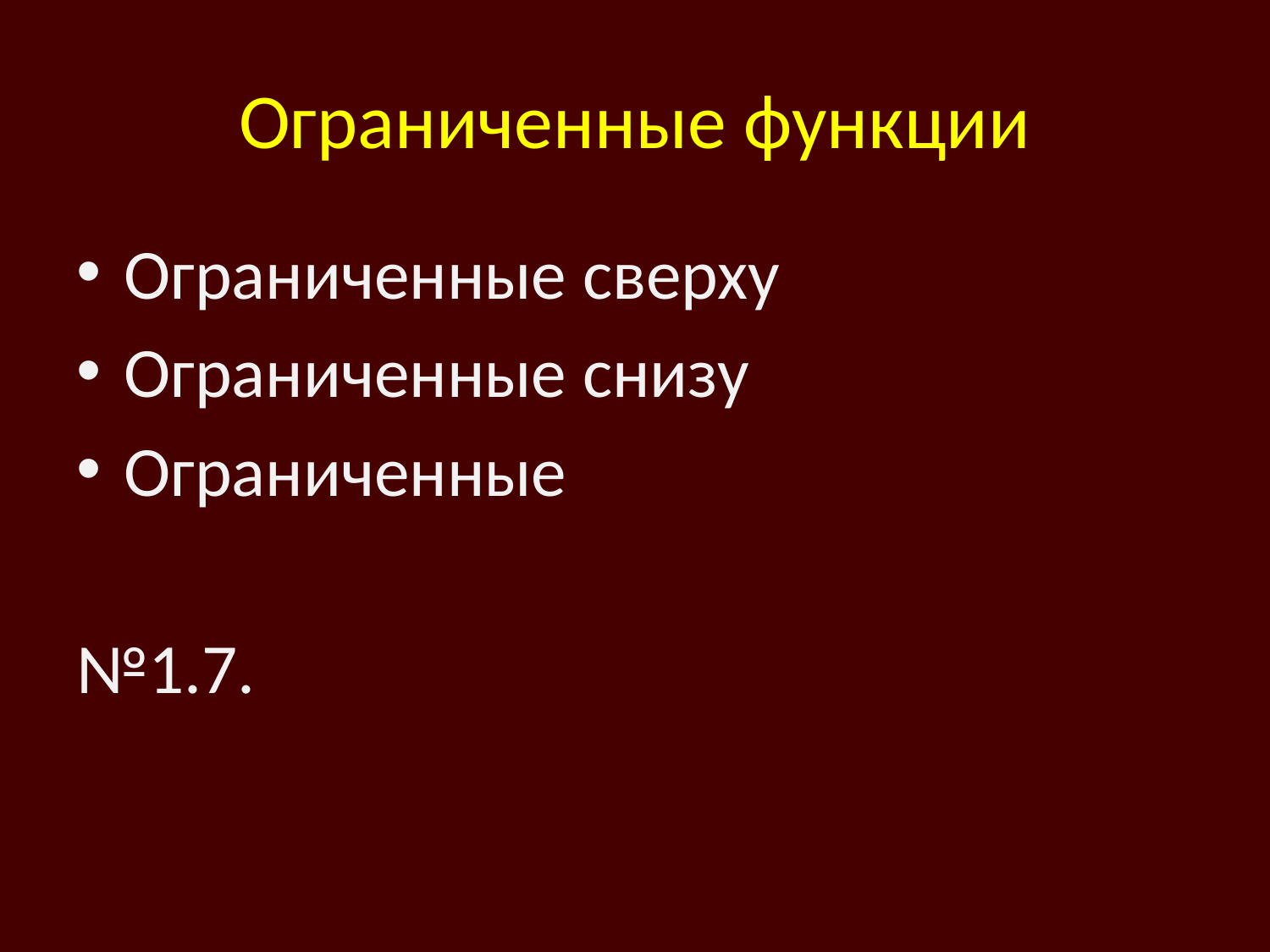

# Ограниченные функции
Ограниченные сверху
Ограниченные снизу
Ограниченные

№1.7.